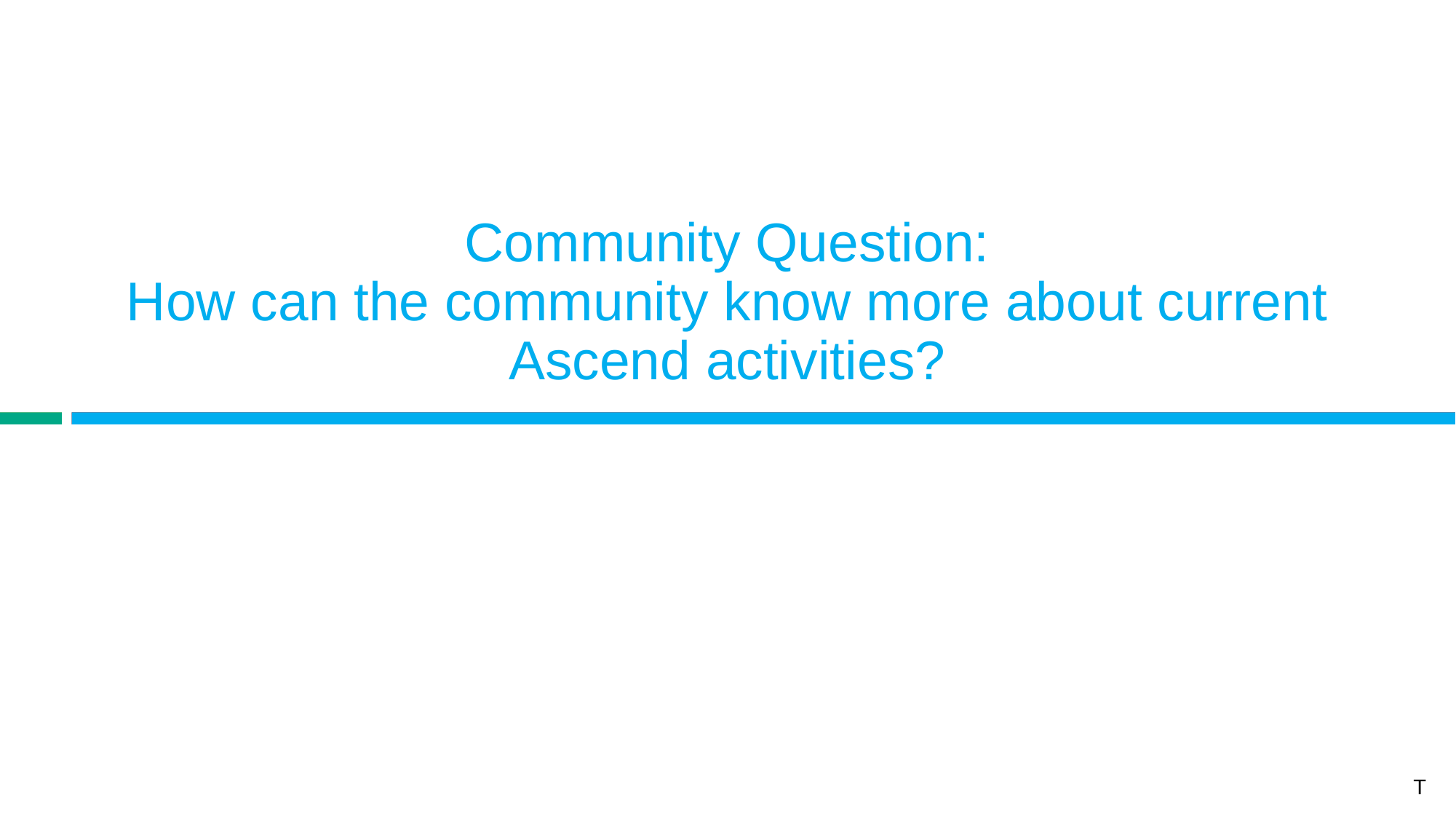

# Community Question:
How can the community know more about current Ascend activities?
T